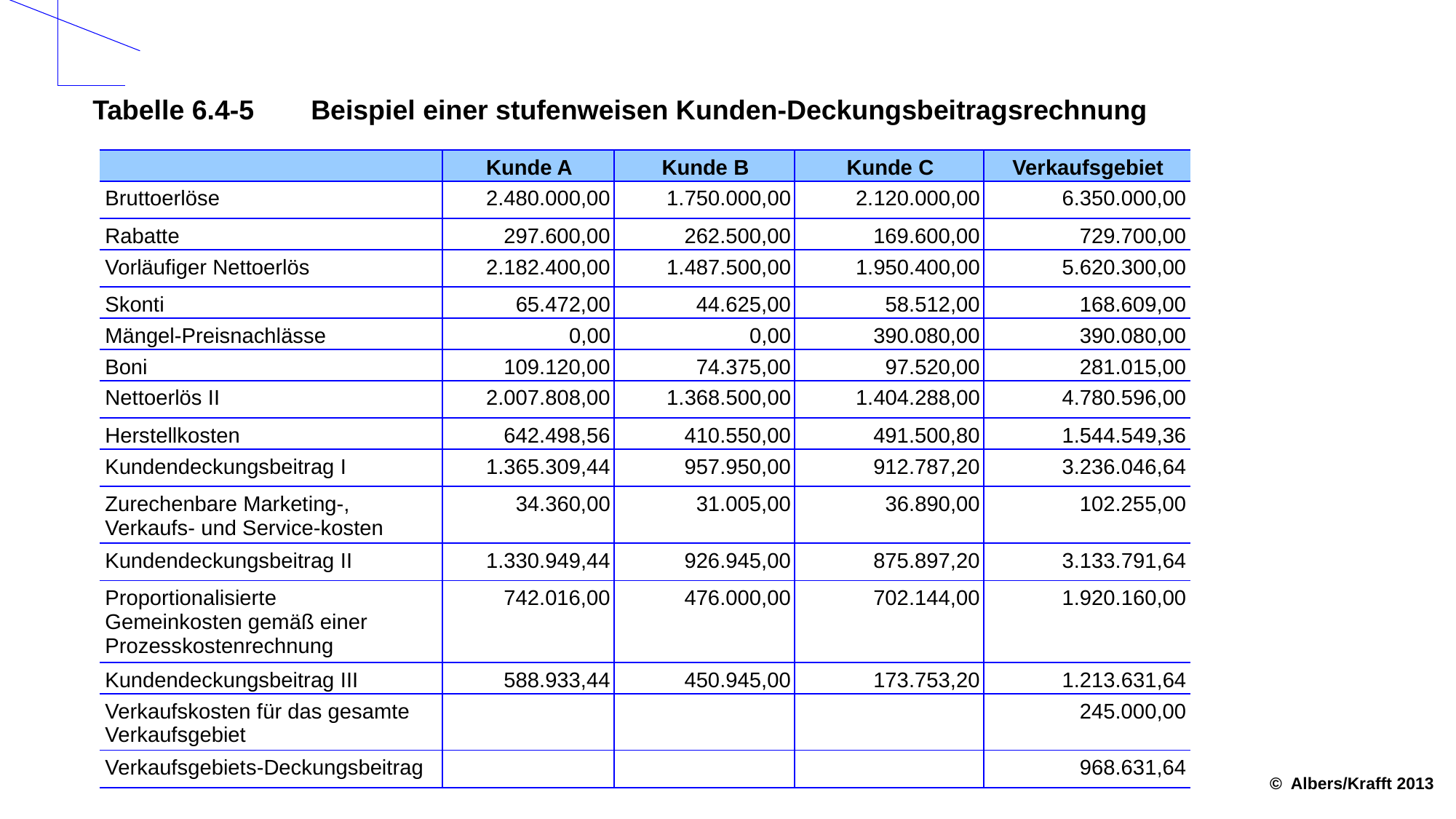

Tabelle 6.4-5	Beispiel einer stufenweisen Kunden-Deckungsbeitragsrechnung
|  | Kunde A | Kunde B | Kunde C | Verkaufsgebiet |
| --- | --- | --- | --- | --- |
| Bruttoerlöse | 2.480.000,00 | 1.750.000,00 | 2.120.000,00 | 6.350.000,00 |
| Rabatte | 297.600,00 | 262.500,00 | 169.600,00 | 729.700,00 |
| Vorläufiger Nettoerlös | 2.182.400,00 | 1.487.500,00 | 1.950.400,00 | 5.620.300,00 |
| Skonti | 65.472,00 | 44.625,00 | 58.512,00 | 168.609,00 |
| Mängel-Preisnachlässe | 0,00 | 0,00 | 390.080,00 | 390.080,00 |
| Boni | 109.120,00 | 74.375,00 | 97.520,00 | 281.015,00 |
| Nettoerlös II | 2.007.808,00 | 1.368.500,00 | 1.404.288,00 | 4.780.596,00 |
| Herstellkosten | 642.498,56 | 410.550,00 | 491.500,80 | 1.544.549,36 |
| Kundendeckungsbeitrag I | 1.365.309,44 | 957.950,00 | 912.787,20 | 3.236.046,64 |
| Zurechenbare Marketing-, Verkaufs- und Service-kosten | 34.360,00 | 31.005,00 | 36.890,00 | 102.255,00 |
| Kundendeckungsbeitrag II | 1.330.949,44 | 926.945,00 | 875.897,20 | 3.133.791,64 |
| Proportionalisierte Gemeinkosten gemäß einer Prozesskostenrechnung | 742.016,00 | 476.000,00 | 702.144,00 | 1.920.160,00 |
| Kundendeckungsbeitrag III | 588.933,44 | 450.945,00 | 173.753,20 | 1.213.631,64 |
| Verkaufskosten für das gesamte Verkaufsgebiet |  |  |  | 245.000,00 |
| Verkaufsgebiets-Deckungsbeitrag |  |  |  | 968.631,64 |
©  Albers/Krafft 2013